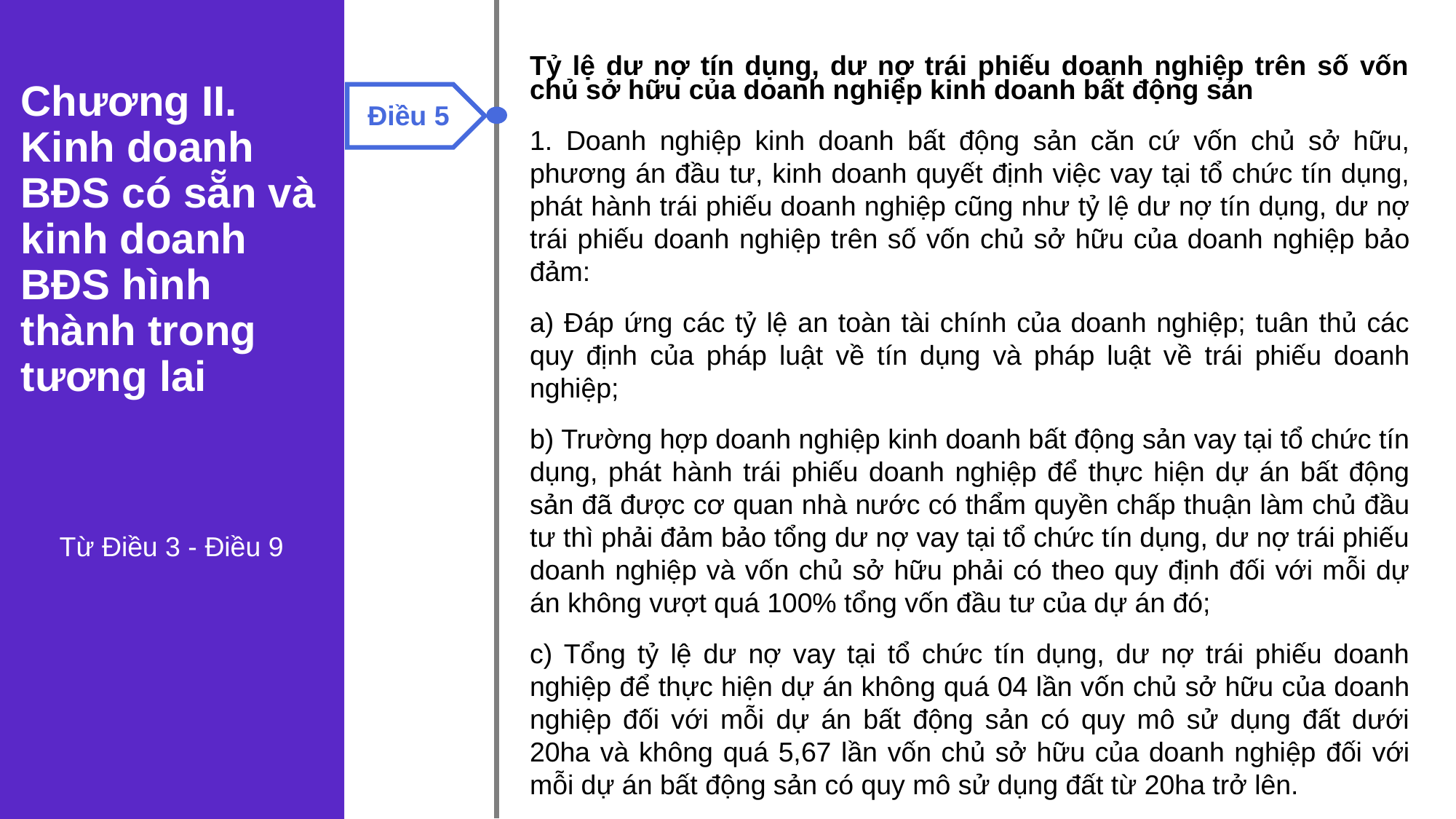

Tỷ lệ dư nợ tín dụng, dư nợ trái phiếu doanh nghiệp trên số vốn chủ sở hữu của doanh nghiệp kinh doanh bất động sản
1. Doanh nghiệp kinh doanh bất động sản căn cứ vốn chủ sở hữu, phương án đầu tư, kinh doanh quyết định việc vay tại tổ chức tín dụng, phát hành trái phiếu doanh nghiệp cũng như tỷ lệ dư nợ tín dụng, dư nợ trái phiếu doanh nghiệp trên số vốn chủ sở hữu của doanh nghiệp bảo đảm:
a) Đáp ứng các tỷ lệ an toàn tài chính của doanh nghiệp; tuân thủ các quy định của pháp luật về tín dụng và pháp luật về trái phiếu doanh nghiệp;
b) Trường hợp doanh nghiệp kinh doanh bất động sản vay tại tổ chức tín dụng, phát hành trái phiếu doanh nghiệp để thực hiện dự án bất động sản đã được cơ quan nhà nước có thẩm quyền chấp thuận làm chủ đầu tư thì phải đảm bảo tổng dư nợ vay tại tổ chức tín dụng, dư nợ trái phiếu doanh nghiệp và vốn chủ sở hữu phải có theo quy định đối với mỗi dự án không vượt quá 100% tổng vốn đầu tư của dự án đó;
c) Tổng tỷ lệ dư nợ vay tại tổ chức tín dụng, dư nợ trái phiếu doanh nghiệp để thực hiện dự án không quá 04 lần vốn chủ sở hữu của doanh nghiệp đối với mỗi dự án bất động sản có quy mô sử dụng đất dưới 20ha và không quá 5,67 lần vốn chủ sở hữu của doanh nghiệp đối với mỗi dự án bất động sản có quy mô sử dụng đất từ 20ha trở lên.

Điều 5

Chương II. Kinh doanh BĐS có sẵn và kinh doanh BĐS hình thành trong tương lai
Từ Điều 3 - Điều 9